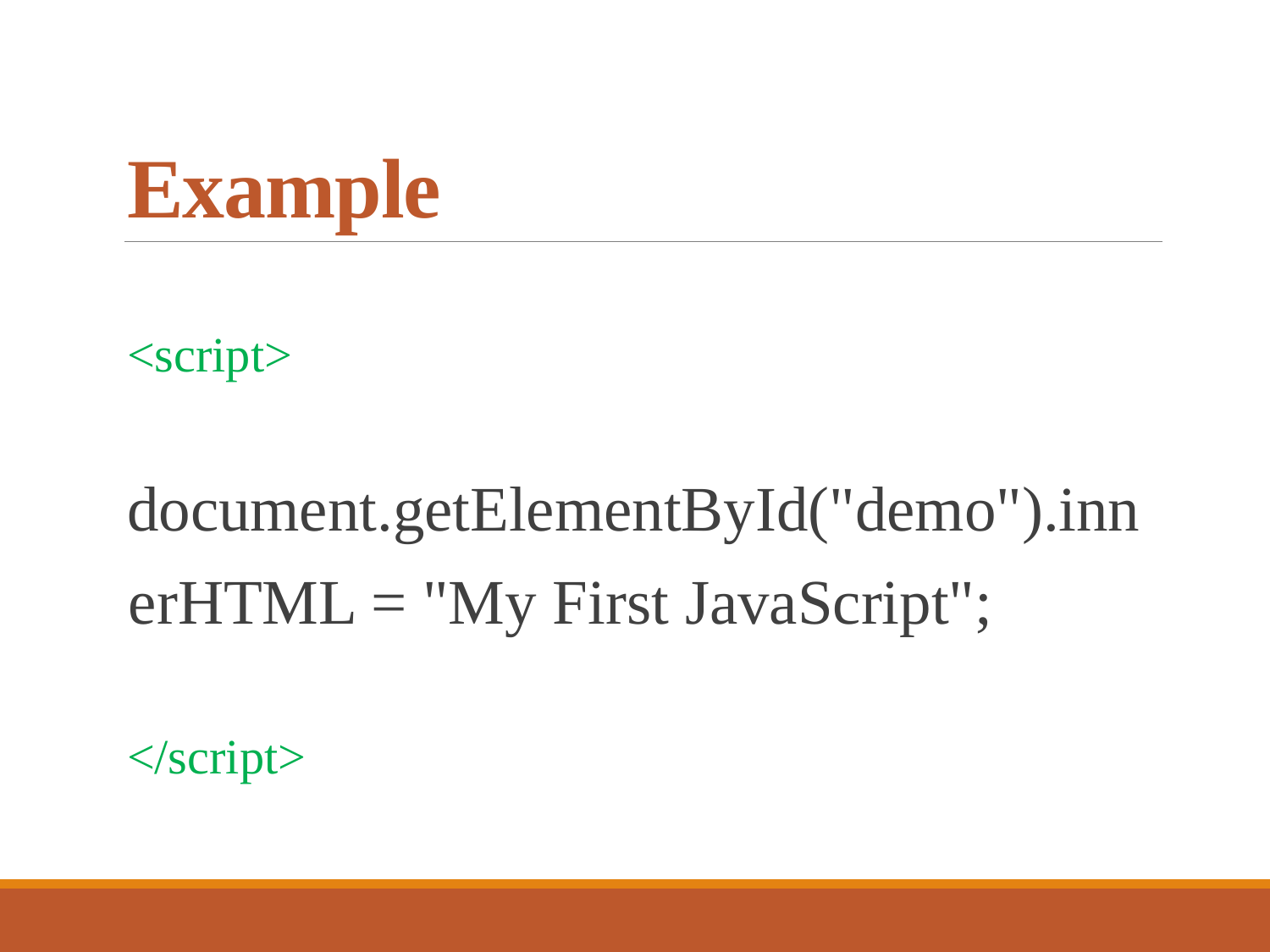

# Example

<script>
document.getElementById("demo").inn
erHTML = "My First JavaScript";
</script>